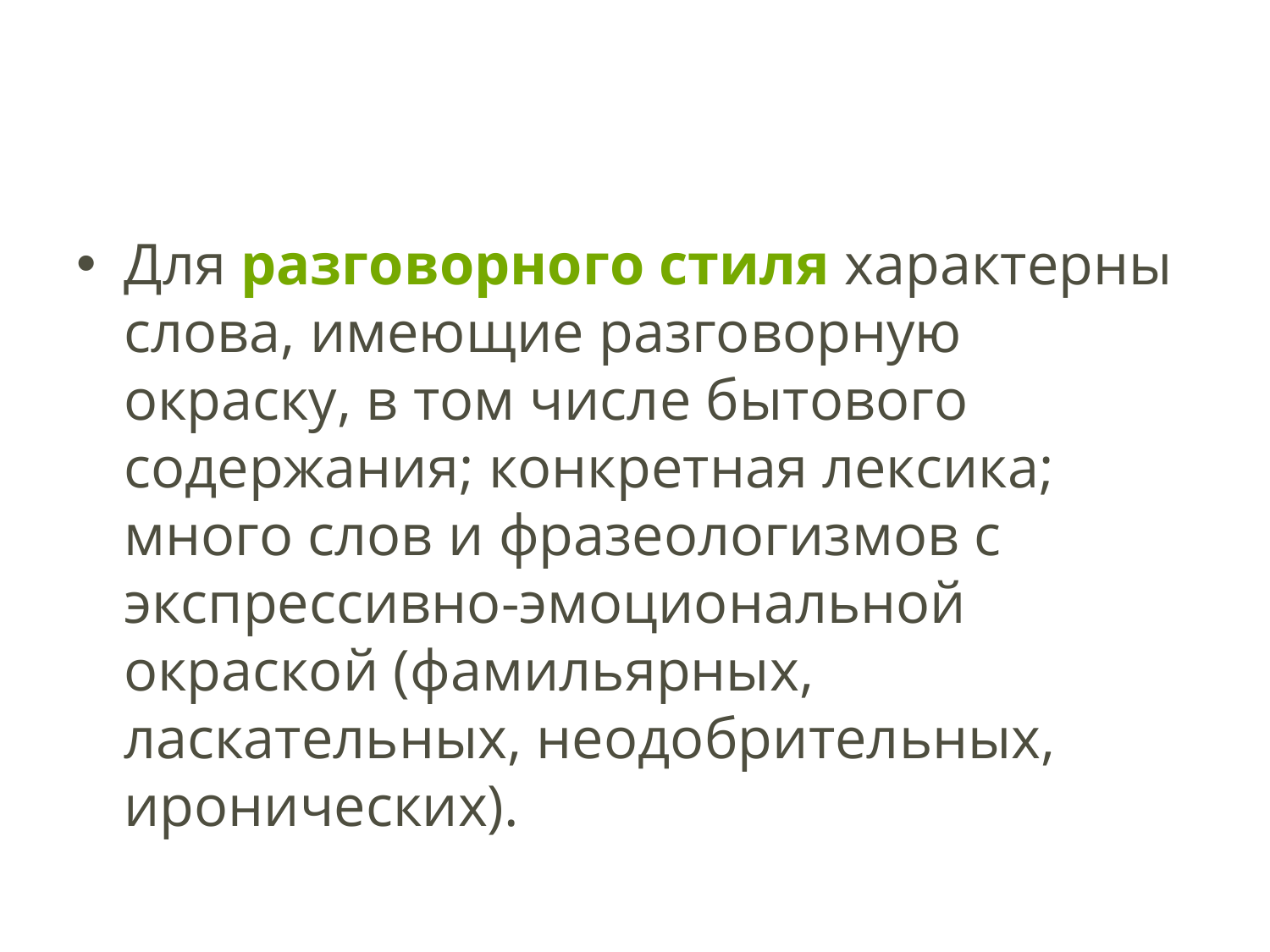

#
Для разговорного стиля характерны слова, имеющие разговорную окраску, в том числе бытового содержания; конкретная лексика; много слов и фразеологизмов с экспрессивно-эмоциональной окраской (фамильярных, ласкательных, неодобрительных, иронических).